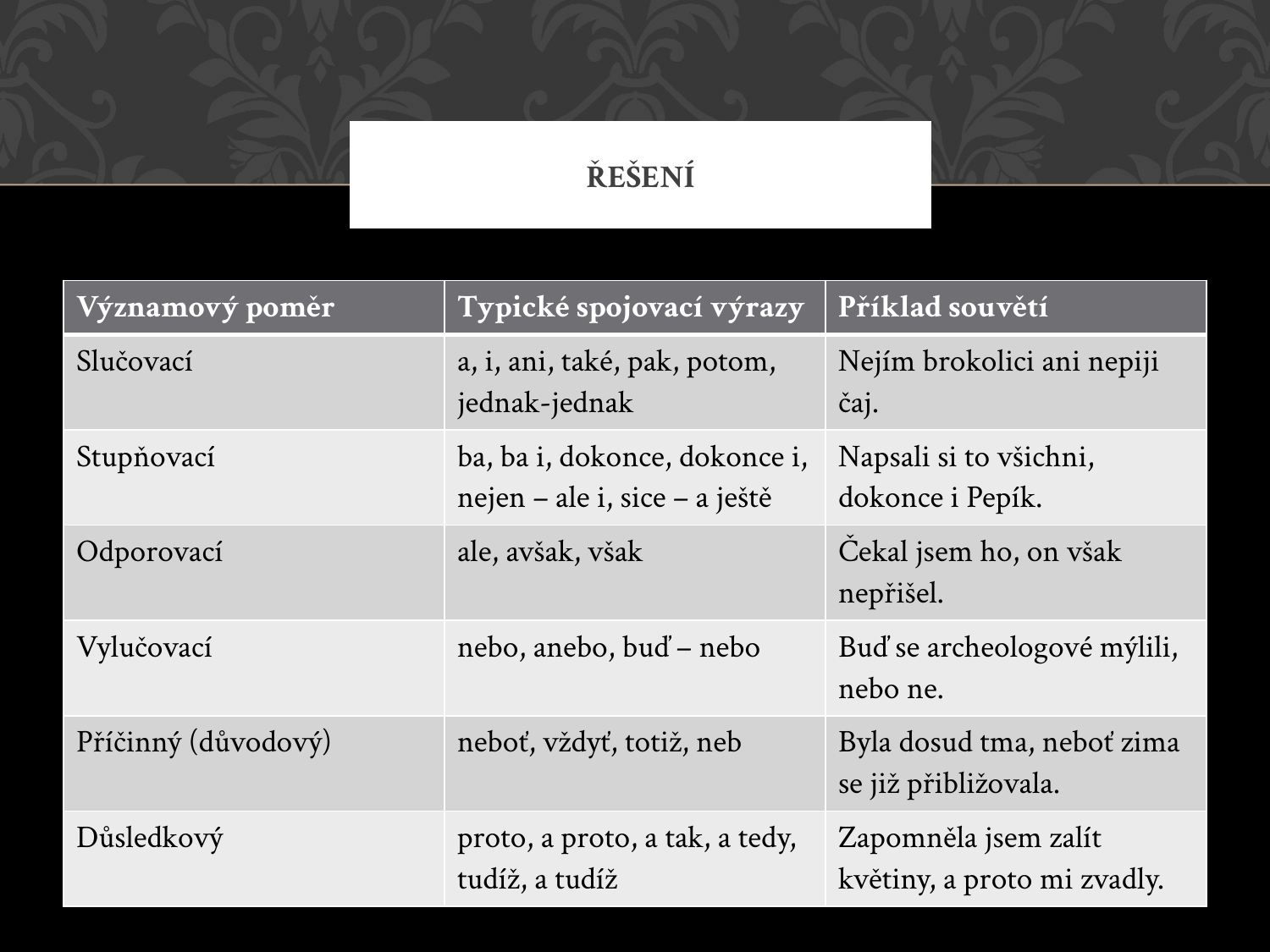

# řešení
| Významový poměr | Typické spojovací výrazy | Příklad souvětí |
| --- | --- | --- |
| Slučovací | a, i, ani, také, pak, potom, jednak-jednak | Nejím brokolici ani nepiji čaj. |
| Stupňovací | ba, ba i, dokonce, dokonce i, nejen – ale i, sice – a ještě | Napsali si to všichni, dokonce i Pepík. |
| Odporovací | ale, avšak, však | Čekal jsem ho, on však nepřišel. |
| Vylučovací | nebo, anebo, buď – nebo | Buď se archeologové mýlili, nebo ne. |
| Příčinný (důvodový) | neboť, vždyť, totiž, neb | Byla dosud tma, neboť zima se již přibližovala. |
| Důsledkový | proto, a proto, a tak, a tedy, tudíž, a tudíž | Zapomněla jsem zalít květiny, a proto mi zvadly. |